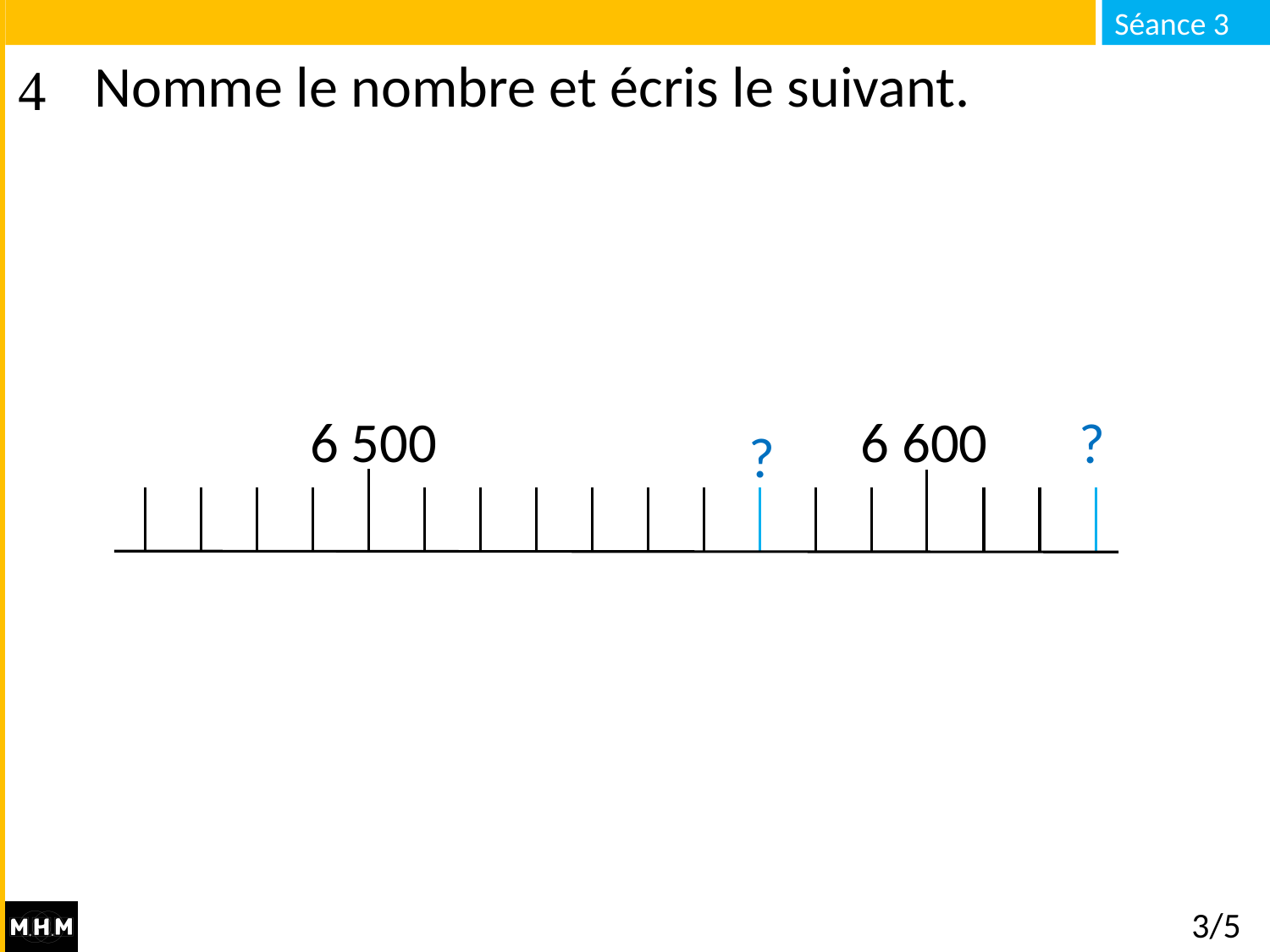

# Nomme le nombre et écris le suivant.
6 500
6 600
?
?
3/5